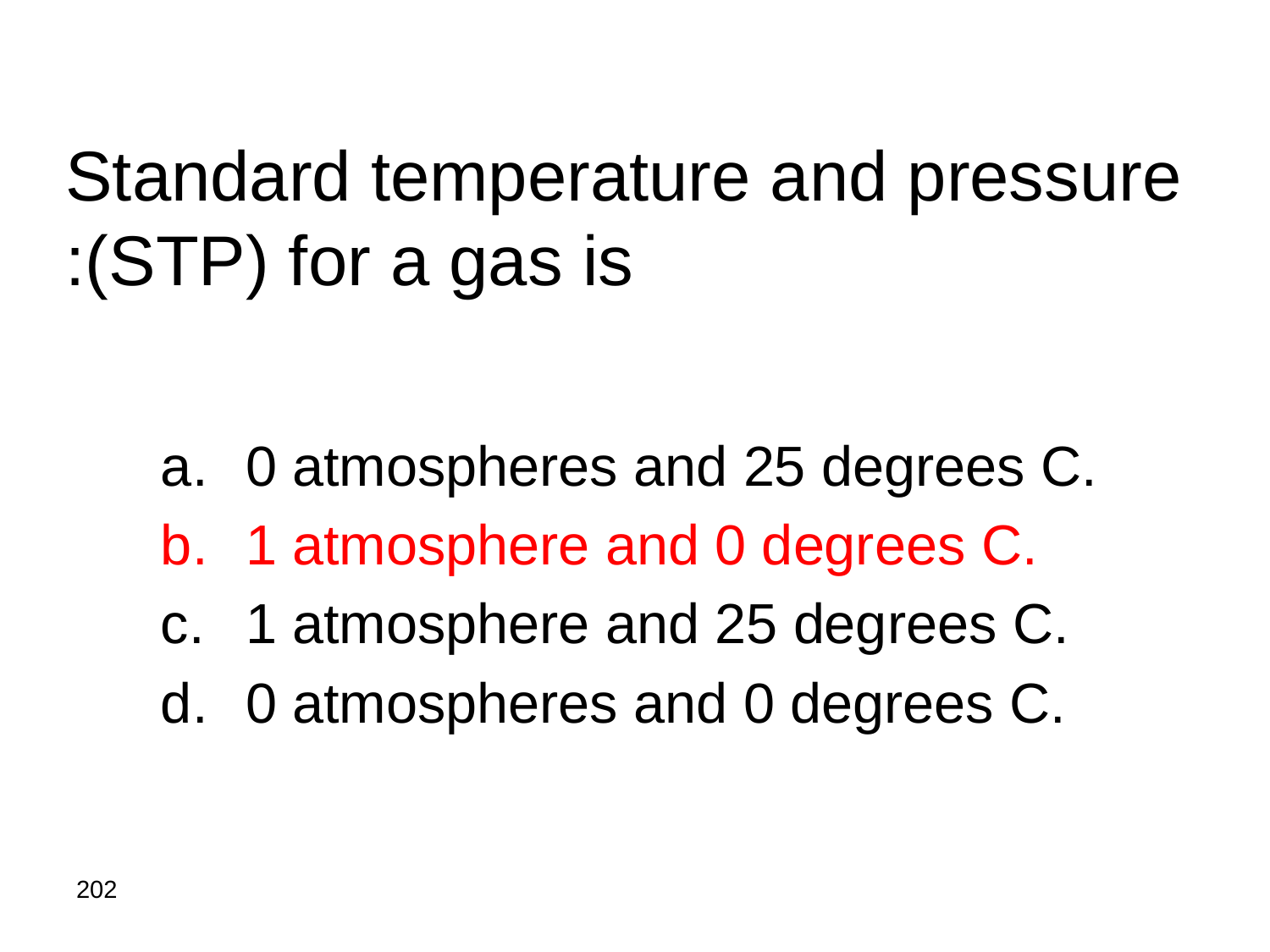

# Standard temperature and pressure (STP) for a gas is:
0 atmospheres and 25 degrees C.
1 atmosphere and 0 degrees C.
1 atmosphere and 25 degrees C.
0 atmospheres and 0 degrees C.
202